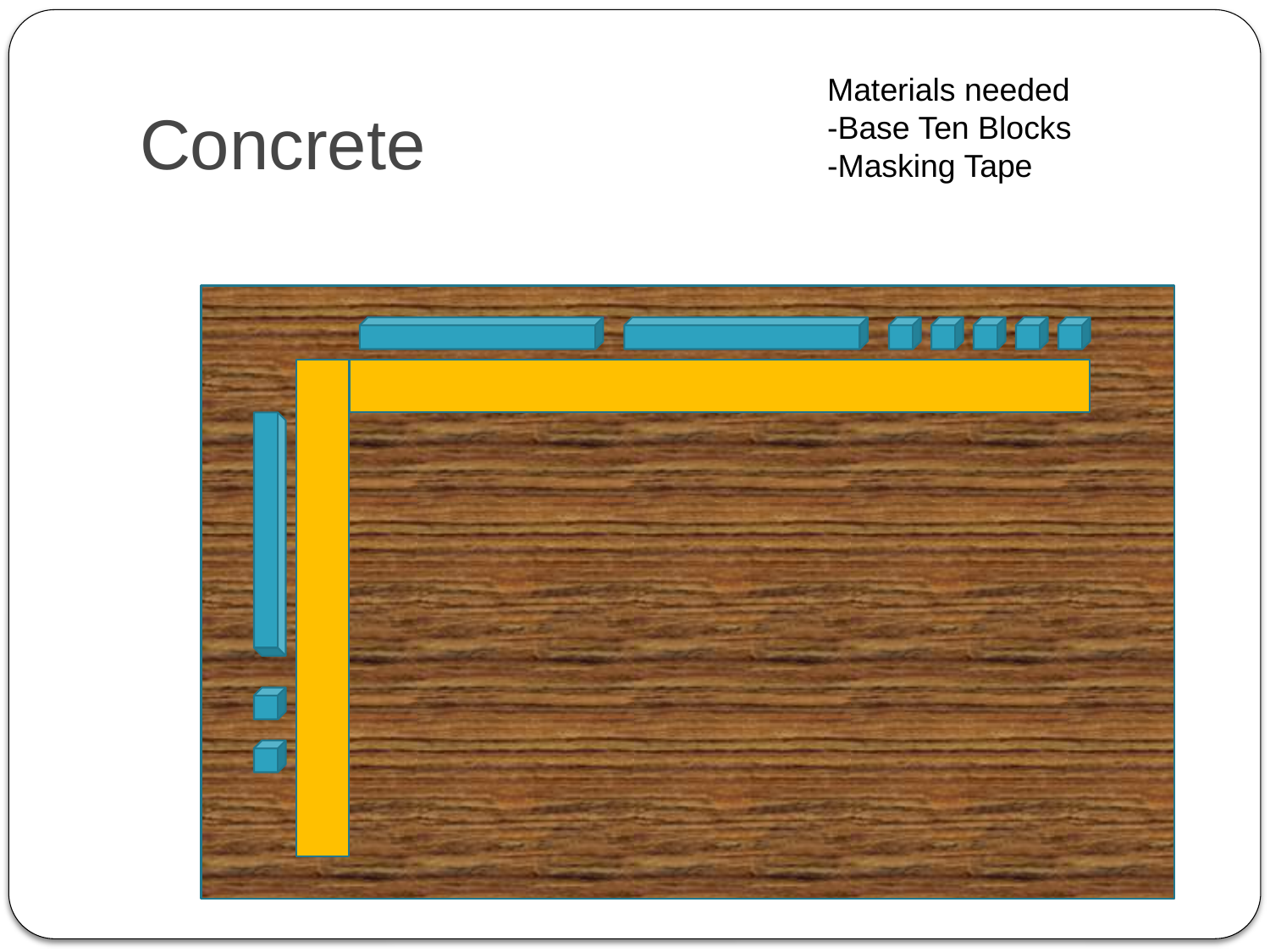

# Concrete
Materials needed
-Base Ten Blocks
-Masking Tape